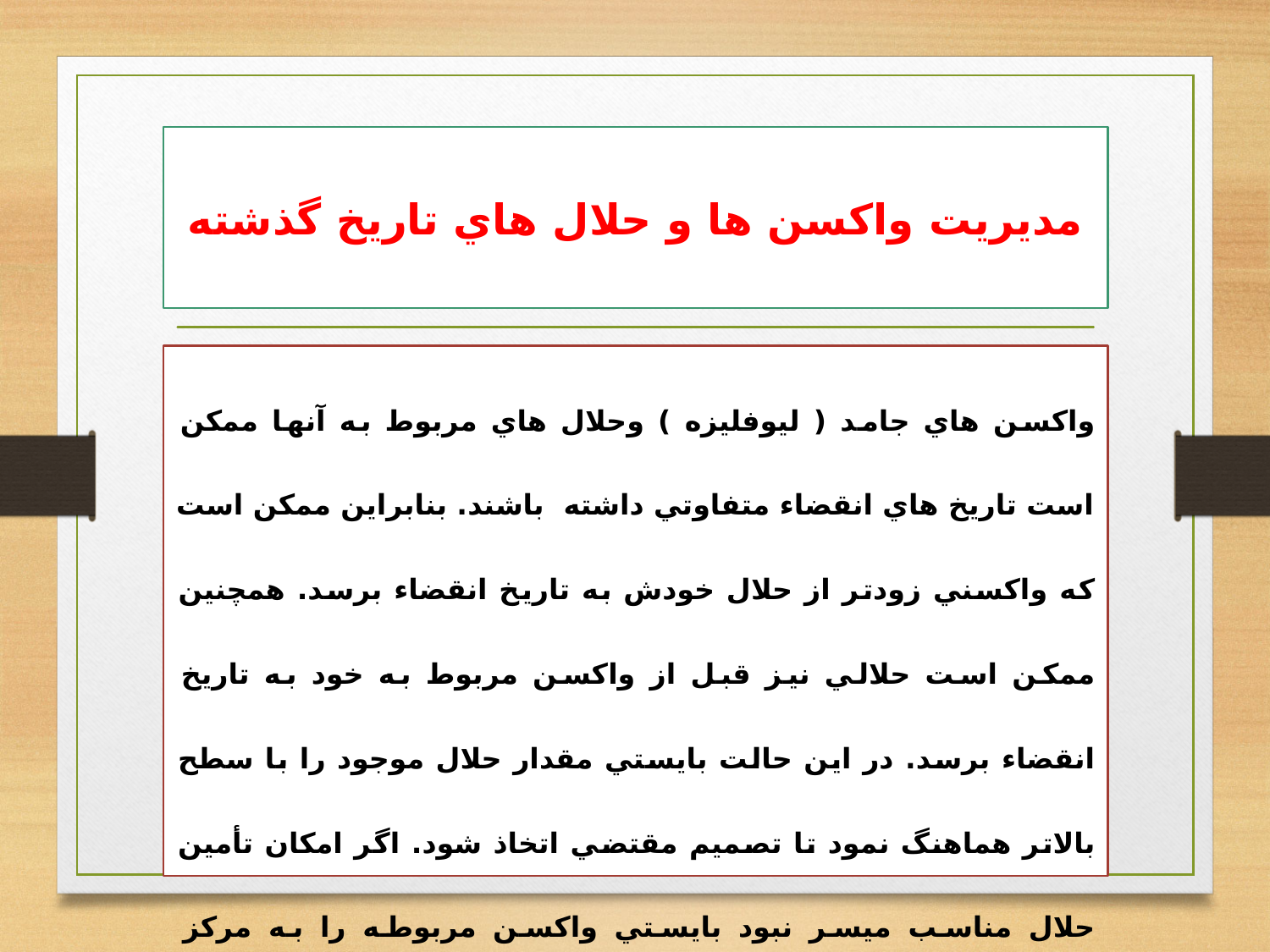

# مديريت واكسن ها و حلال هاي تاريخ گذشته
واكسن هاي جامد ( ليوفليزه ) وحلال هاي مربوط به آنها ممكن است تاريخ هاي انقضاء متفاوتي داشته  باشند. بنابراين ممكن است كه واكسني زودتر از حلال خودش به تاريخ انقضاء برسد. همچنين ممكن است حلالي نيز قبل از واكسن مربوط به خود به تاريخ انقضاء برسد. در اين حالت بايستي مقدار حلال موجود را با سطح بالاتر هماهنگ نمود تا تصميم مقتضي اتخاذ شود. اگر امكان تأمين حلال مناسب ميسر نبود بايستي واكسن مربوطه را به مرکز بهداشت شهرستان  عودت گردد.